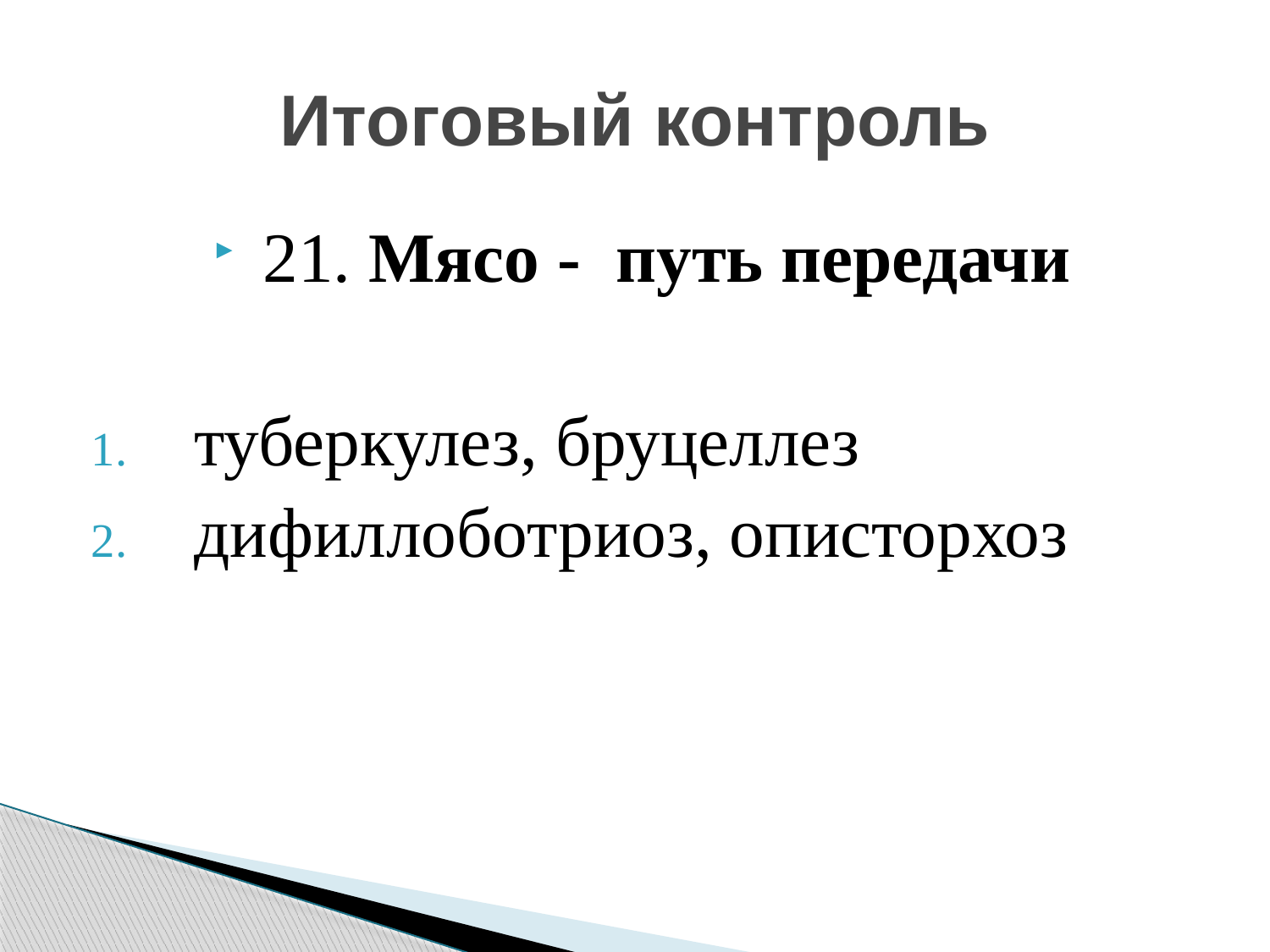

# Итоговый контроль
 21. Мясо -  путь передачи

туберкулез, бруцеллез
дифиллоботриоз, описторхоз